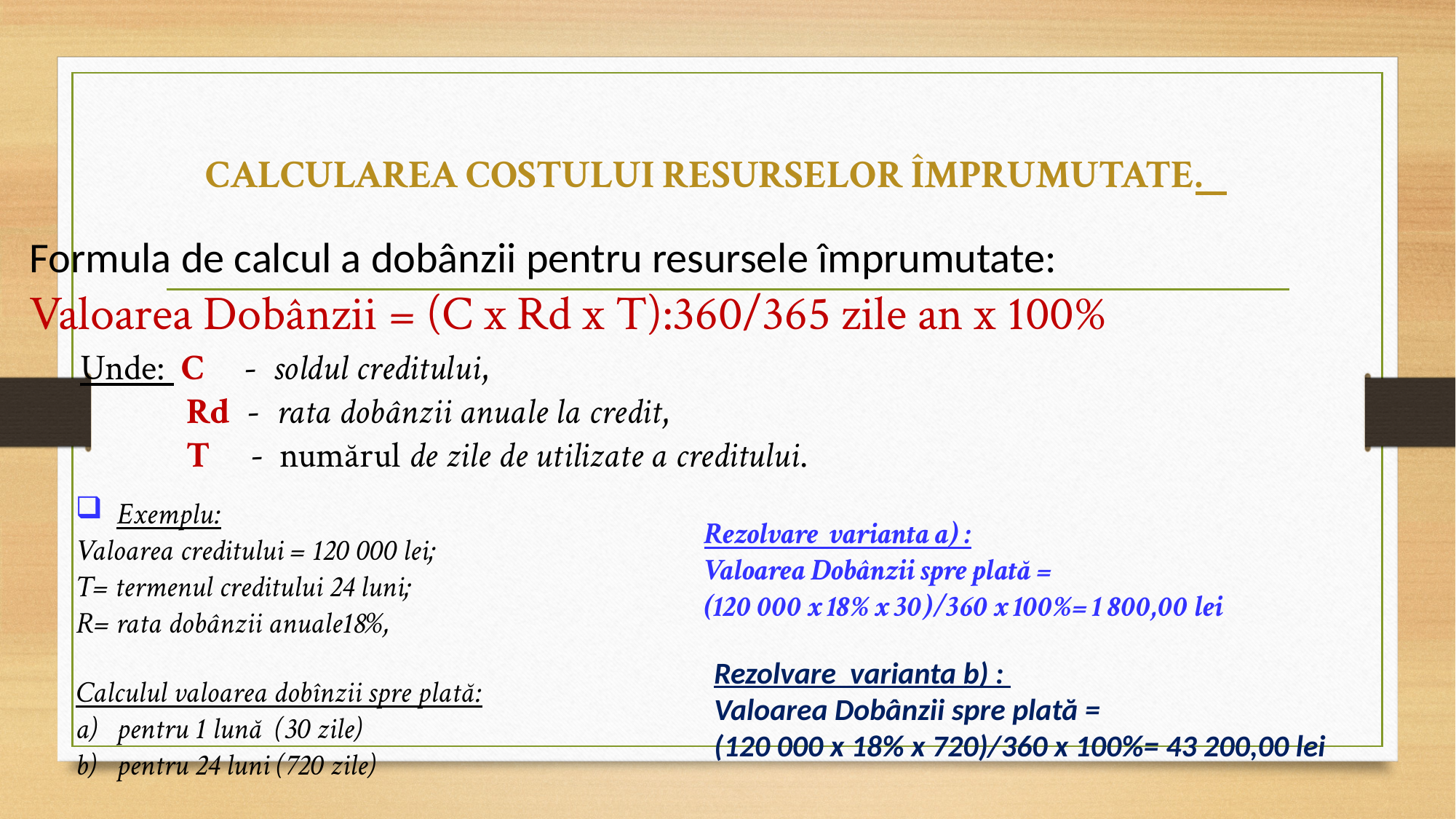

CALCULAREA COSTULUI RESURSELOR ÎMPRUMUTATE.
Formula de calcul a dobânzii pentru resursele împrumutate:
Valoarea Dobânzii = (C x Rd x T):360/365 zile an x 100%

Unde:  C     -  soldul creditului,
             Rd  -  rata dobânzii anuale la credit,
             T     -  numărul de zile de utilizate a creditului.
  Exemplu:
Valoarea creditului = 120 000 lei;
T= termenul creditului 24 luni;
R= rata dobânzii anuale18%,

Calculul valoarea dobînzii spre plată:
pentru 1 lună  (30 zile)
pentru 24 luni (720 zile)
Rezolvare  varianta a) :
Valoarea Dobânzii spre plată =
(120 000 x 18% x 30)/360 x 100%= 1 800,00 lei
Rezolvare  varianta b) :
Valoarea Dobânzii spre plată =
(120 000 x 18% x 720)/360 x 100%= 43 200,00 lei